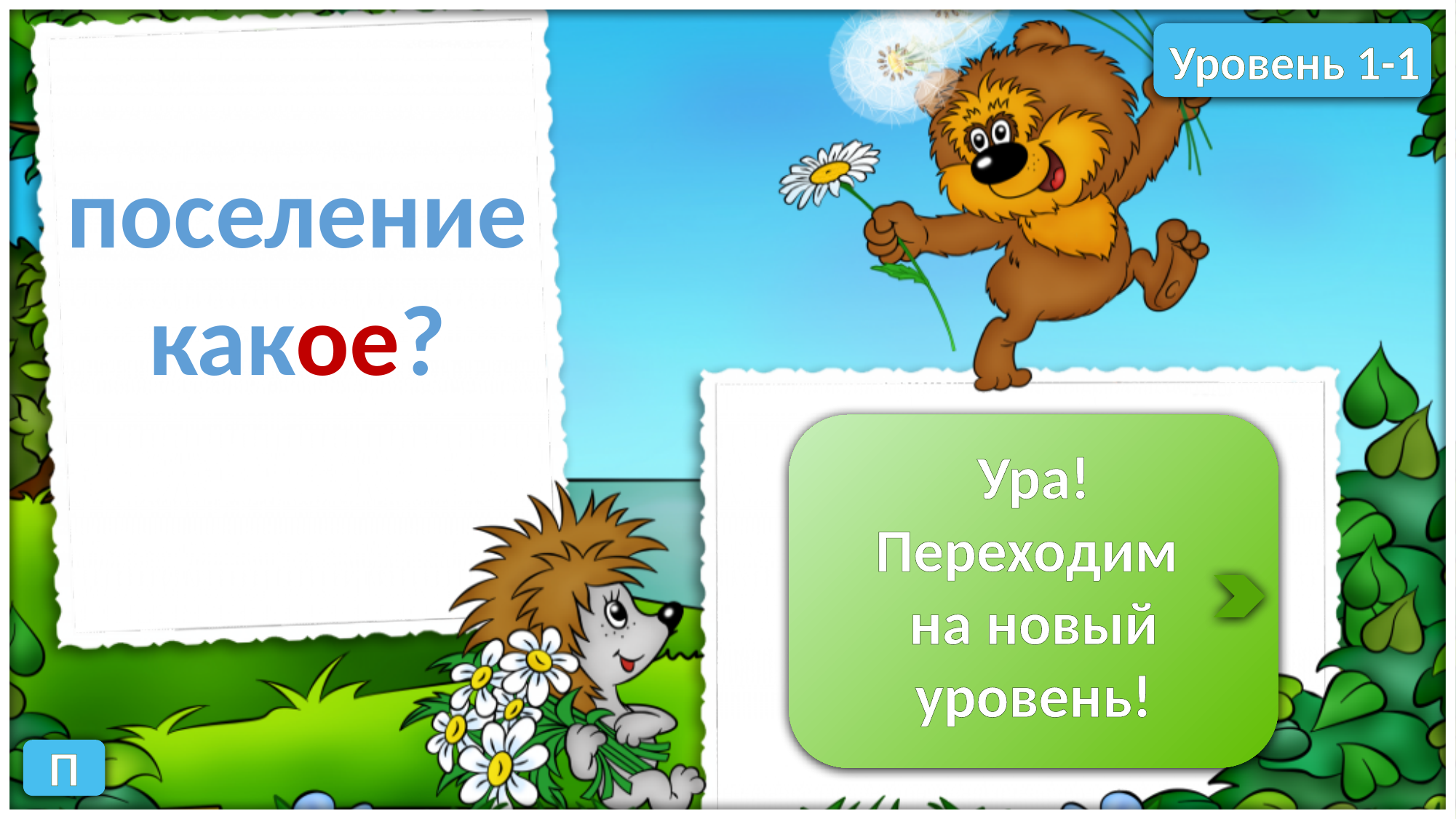

Уровень 1-1
поселение
какое?

Ура!
Переходим
на новый
уровень!

дальнее

дальние
П